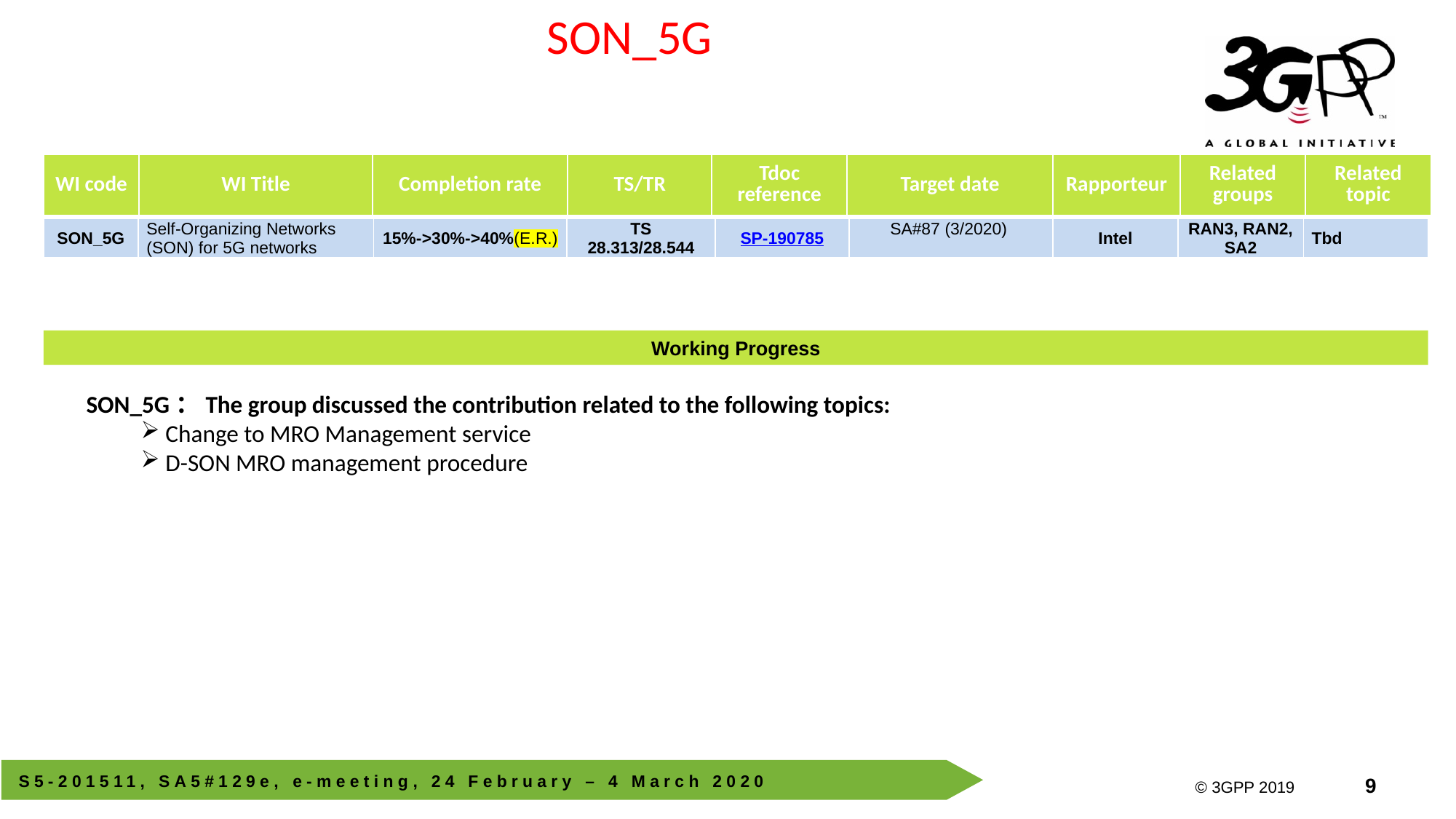

SON_5G
| WI code | WI Title | Completion rate | TS/TR | Tdoc reference | Target date | Rapporteur | Related groups | Related topic |
| --- | --- | --- | --- | --- | --- | --- | --- | --- |
| SON\_5G | Self-Organizing Networks (SON) for 5G networks | 15%->30%->40%(E.R.) | TS 28.313/28.544 | SP-190785 | SA#87 (3/2020) | Intel | RAN3, RAN2, SA2 | Tbd |
| --- | --- | --- | --- | --- | --- | --- | --- | --- |
Working Progress

SON_5G：The group discussed the contribution related to the following topics:
 Change to MRO Management service
 D-SON MRO management procedure